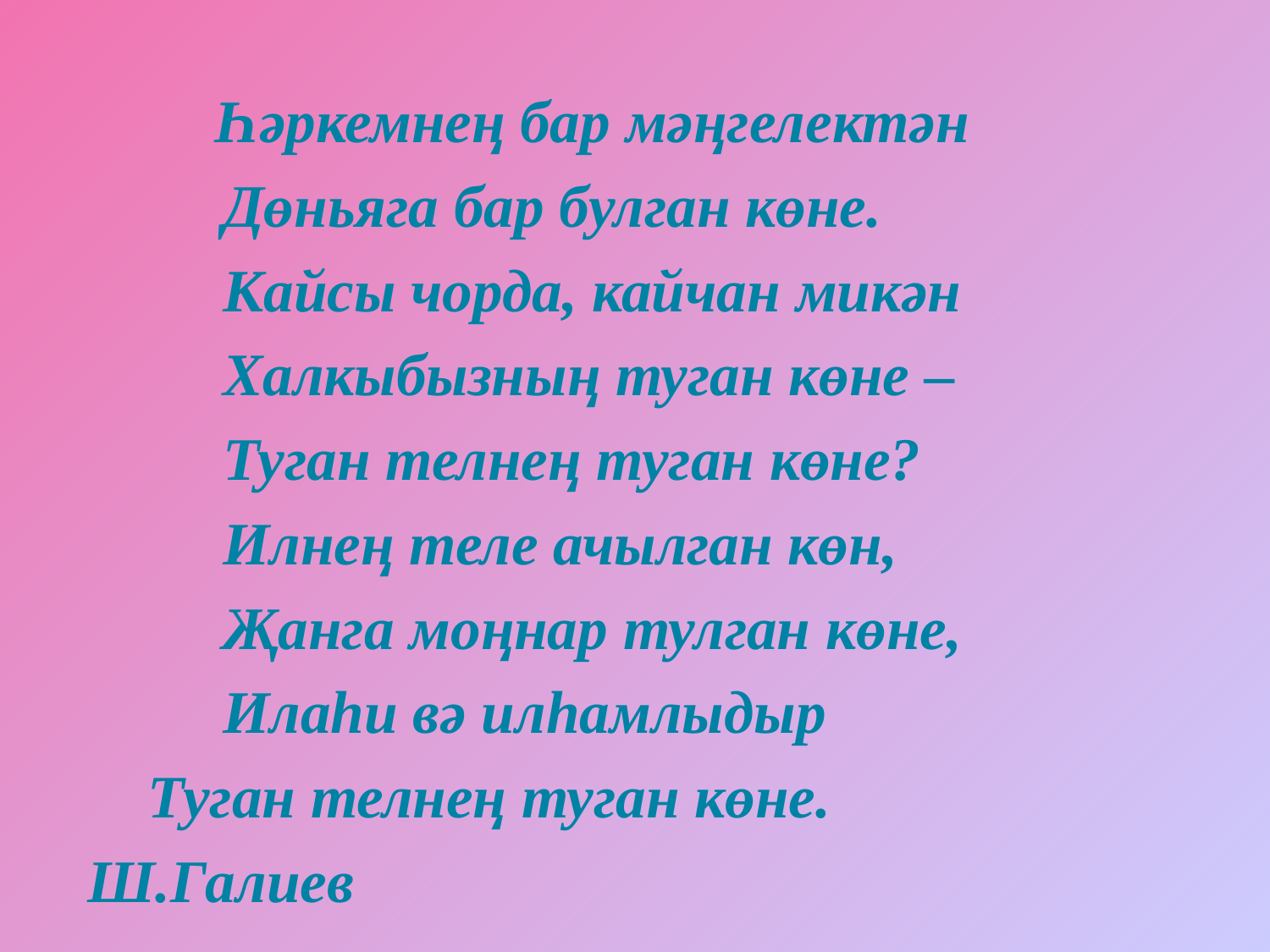

Һәркемнең бар мәңгелектән
            Дөньяга бар булган көне.
            Кайсы чорда, кайчан микән
            Халкыбызның туган көне –
            Туган телнең туган көне?
            Илнең теле ачылган көн,
            Җанга моңнар тулган көне,
            Илаһи вә илһамлыдыр
		    Туган телнең туган көне.
						Ш.Галиев